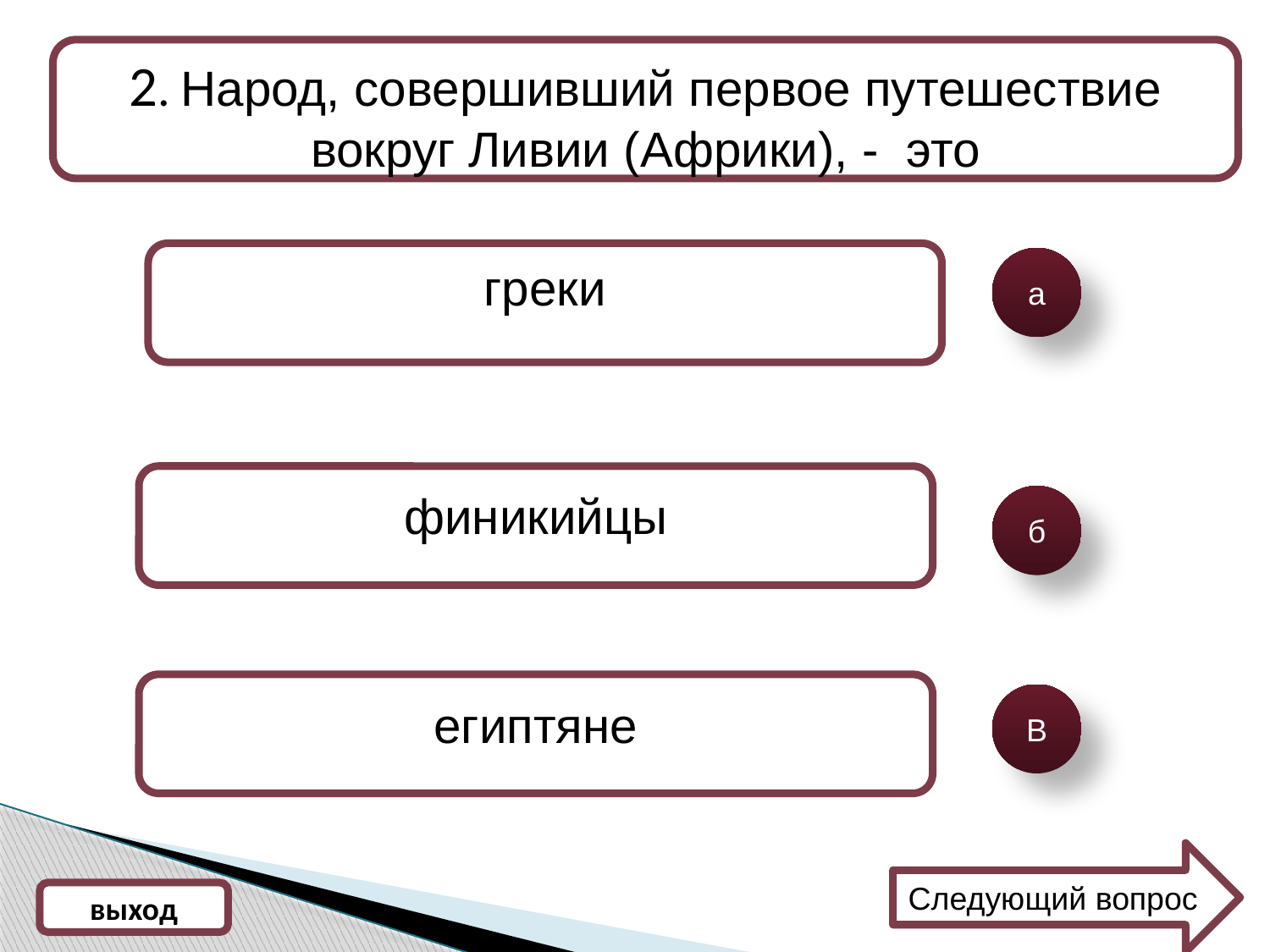

2. Народ, совершивший первое путешествие вокруг Ливии (Африки), -  это

греки

а

финикийцы

б

египтяне

В
Следующий вопрос
выход